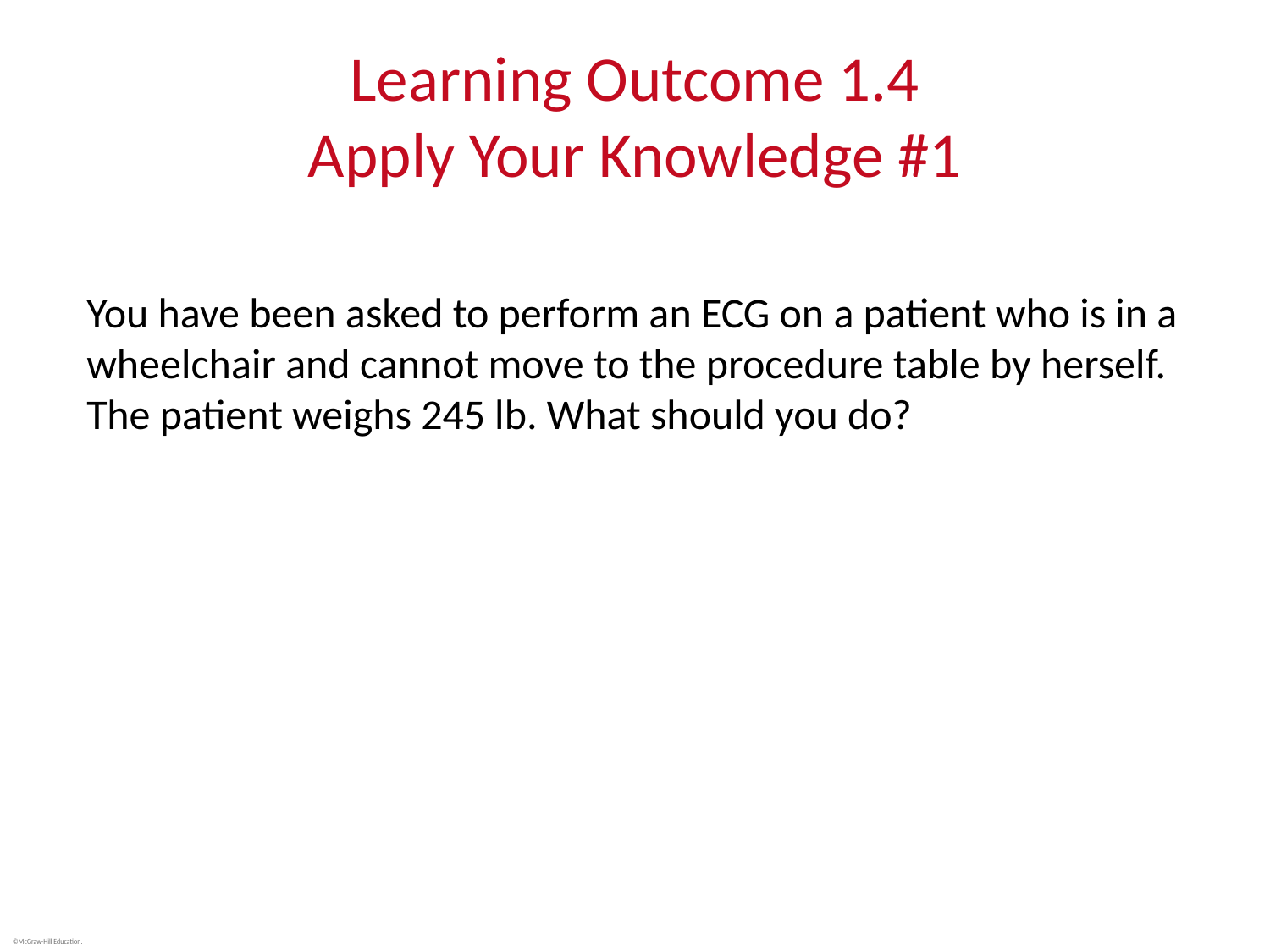

# Learning Outcome 1.4 Apply Your Knowledge #1
You have been asked to perform an ECG on a patient who is in a wheelchair and cannot move to the procedure table by herself. The patient weighs 245 lb. What should you do?